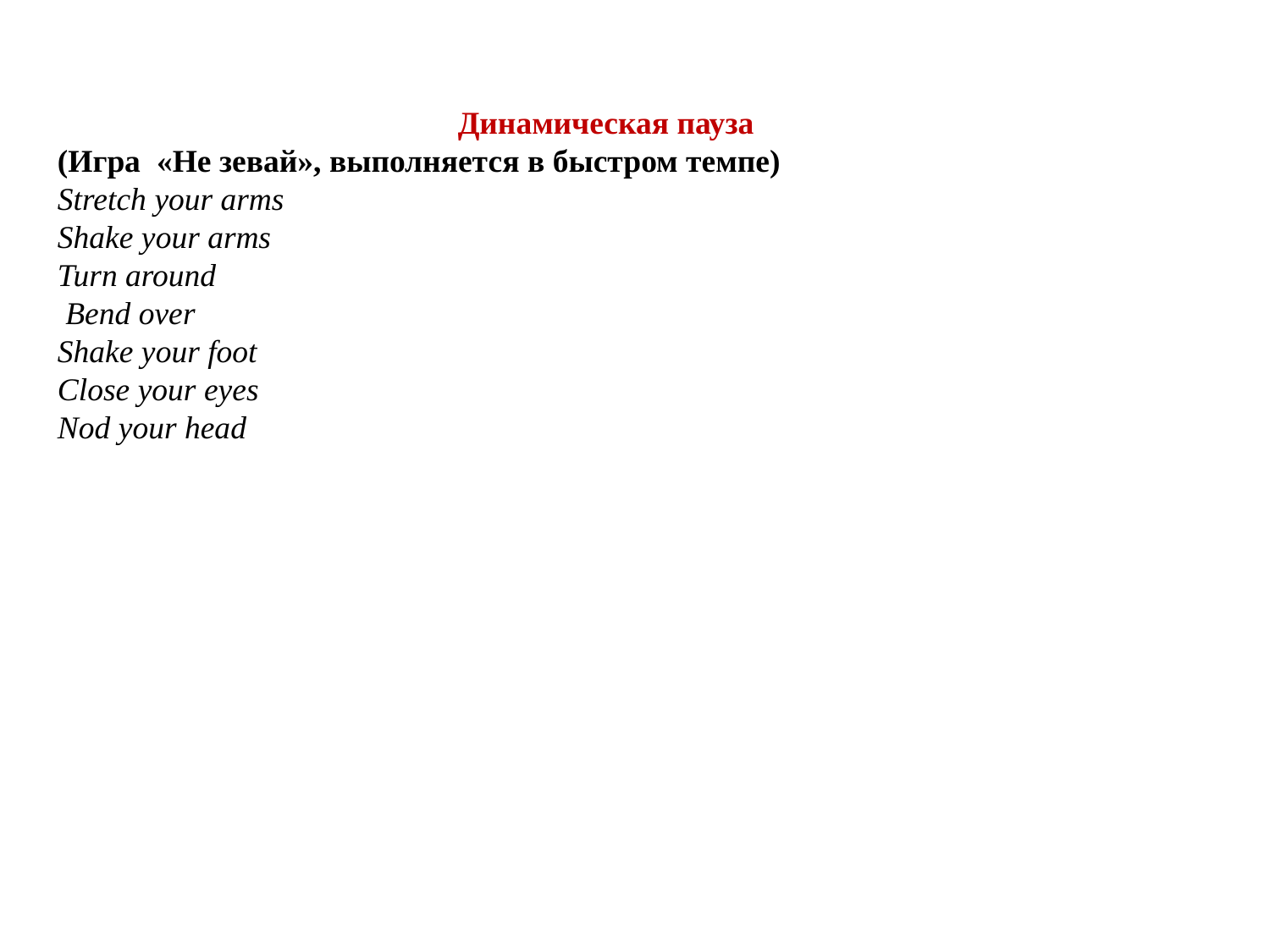

Динамическая пауза
(Игра  «Не зевай», выполняется в быстром темпе)
Stretch your arms
Shake your arms
Turn around
 Bend over
Shake your foot
Close your eyes
Nod your head